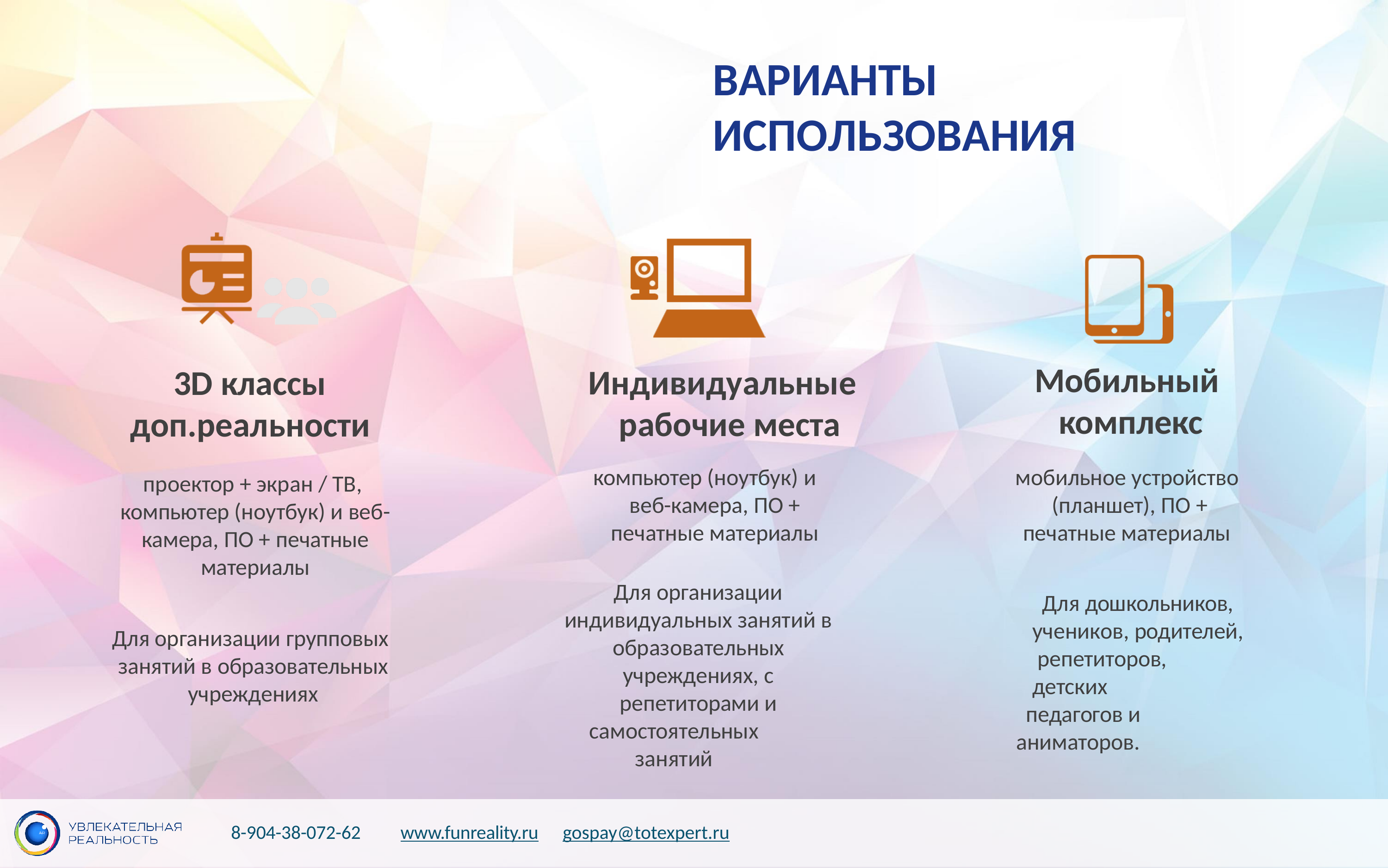

# ВАРИАНТЫ	ИСПОЛЬЗОВАНИЯ

Мобильный  комплекс
мобильное устройство  (планшет), ПО +
печатные материалы
Индивидуальные  рабочие места
компьютер (ноутбук) и  веб-камера, ПО +
печатные материалы
3D классы  доп.реальности
проектор + экран / ТВ,  компьютер (ноутбук) и веб-  камера, ПО + печатные  материалы
Для организации
индивидуальных занятий в
образовательных  учреждениях, с  репетиторами и
самостоятельных занятий
Для дошкольников,  учеников, родителей,  репетиторов, детских
педагогов и аниматоров.
Для организации групповых  занятий в образовательных  учреждениях
8-904-38-072-62
www.funreality.ru
gospay@totexpert.ru